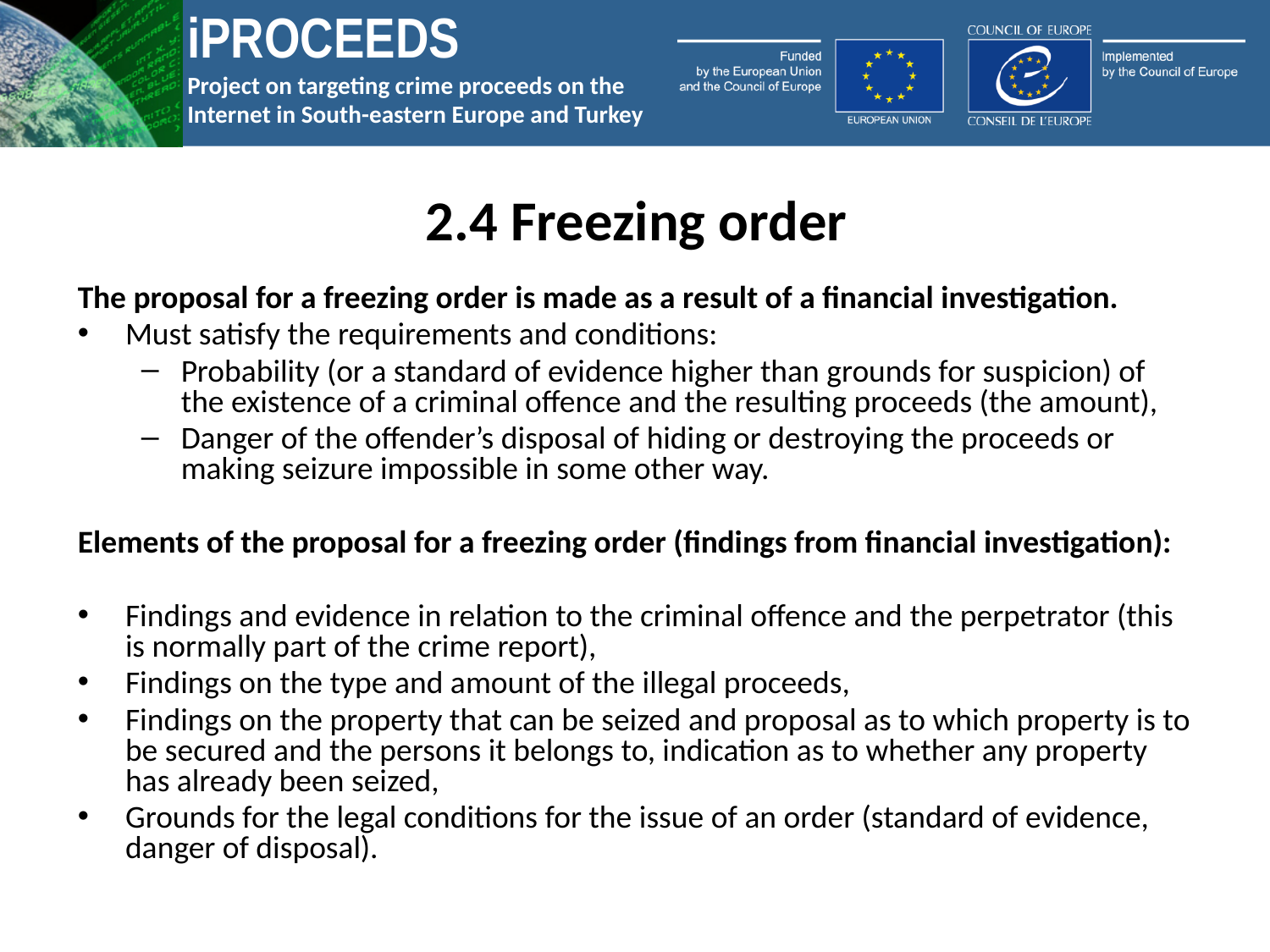

# 2.4 Freezing order
The proposal for a freezing order is made as a result of a financial investigation.
Must satisfy the requirements and conditions:
Probability (or a standard of evidence higher than grounds for suspicion) of the existence of a criminal offence and the resulting proceeds (the amount),
Danger of the offender’s disposal of hiding or destroying the proceeds or making seizure impossible in some other way.

Elements of the proposal for a freezing order (findings from financial investigation):

Findings and evidence in relation to the criminal offence and the perpetrator (this is normally part of the crime report),
Findings on the type and amount of the illegal proceeds,
Findings on the property that can be seized and proposal as to which property is to be secured and the persons it belongs to, indication as to whether any property has already been seized,
Grounds for the legal conditions for the issue of an order (standard of evidence, danger of disposal).